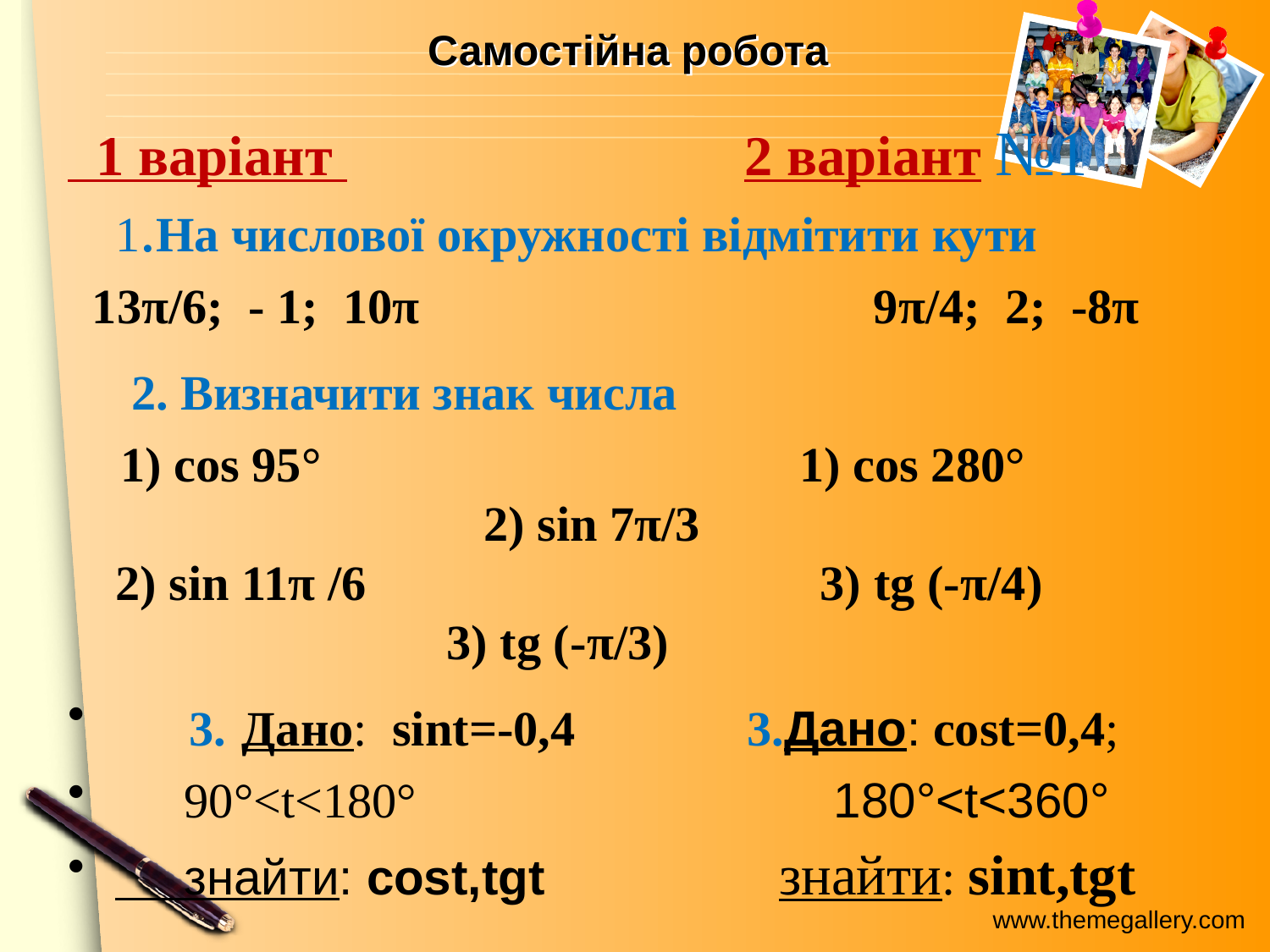

# Самостійна робота
  1 варіант                             2 варіант №1 1.На числової окружності відмітити кути
  13π/6;  - 1;  10π                                     9π/4;  2;  -8π
    2. Визначити знак числа
     1) cos 95°                                       1) cos 280°                                           2) sin 7π/3                                       2) sin 11π /6                                     3) tg (-π/4)                                       3) tg (-π/3)
      3. Дано:  sint=-0,4              3.Дано: cost=0,4;
     90°<t<180°                                  180°<t<360°
     знайти: cost,tgt                 знайти: sint,tgt